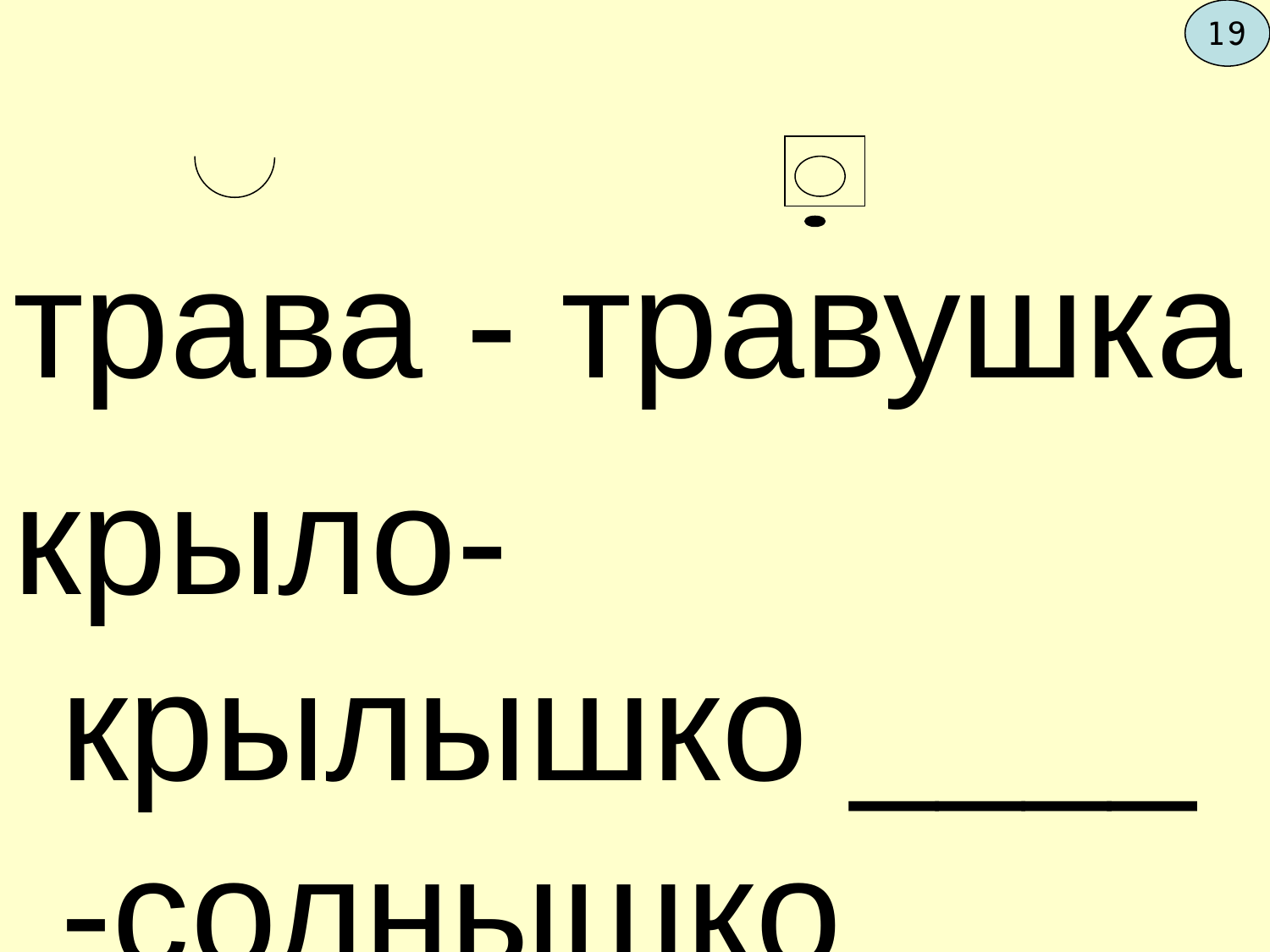

19

трава - травушка
крыло-крылышко ____ -солнышко